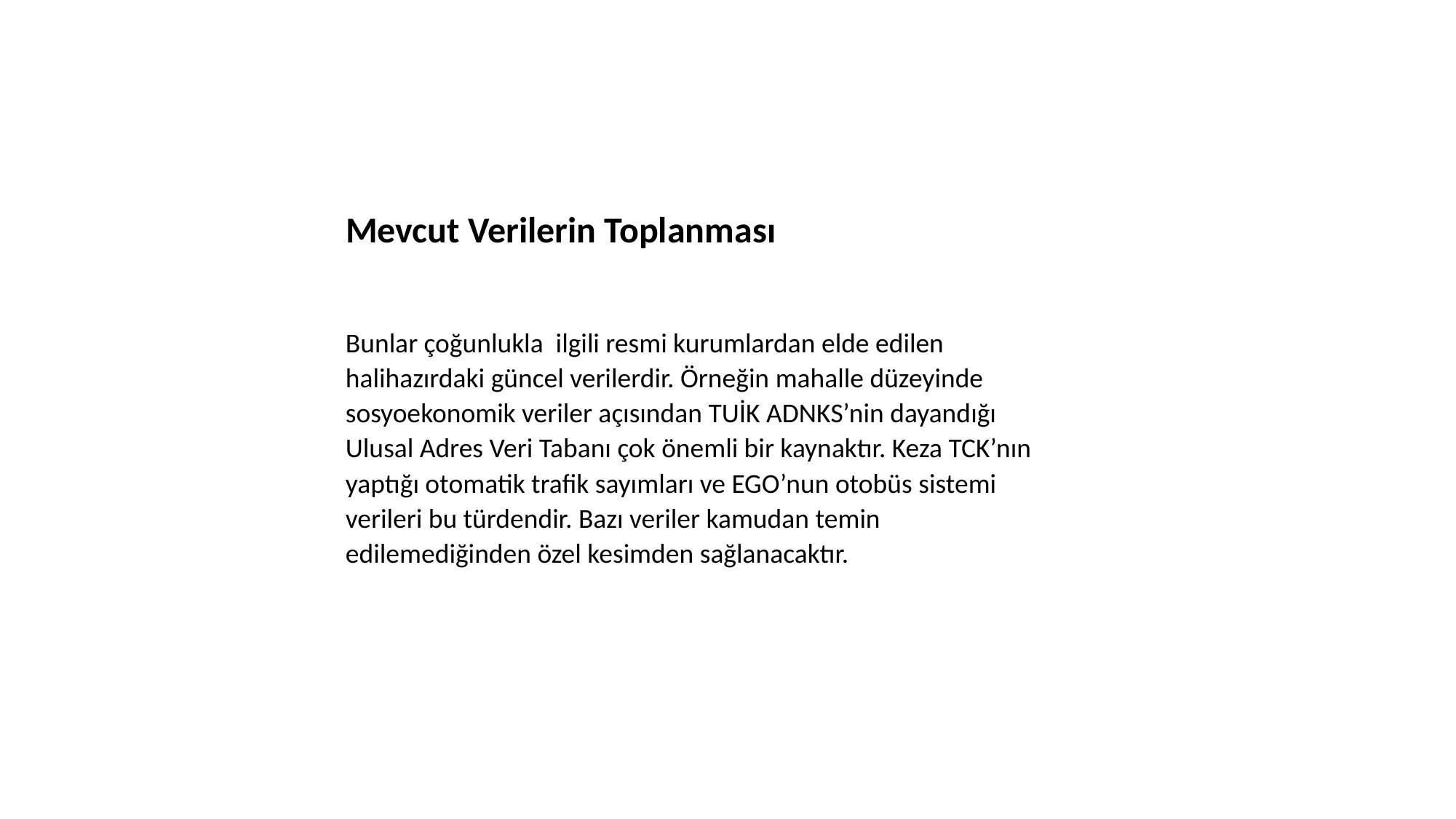

Mevcut Verilerin Toplanması
Bunlar çoğunlukla  ilgili resmi kurumlardan elde edilen halihazırdaki güncel verilerdir. Örneğin mahalle düzeyinde sosyoekonomik veriler açısından TUİK ADNKS’nin dayandığı Ulusal Adres Veri Tabanı çok önemli bir kaynaktır. Keza TCK’nın yaptığı otomatik trafik sayımları ve EGO’nun otobüs sistemi verileri bu türdendir. Bazı veriler kamudan temin edilemediğinden özel kesimden sağlanacaktır.